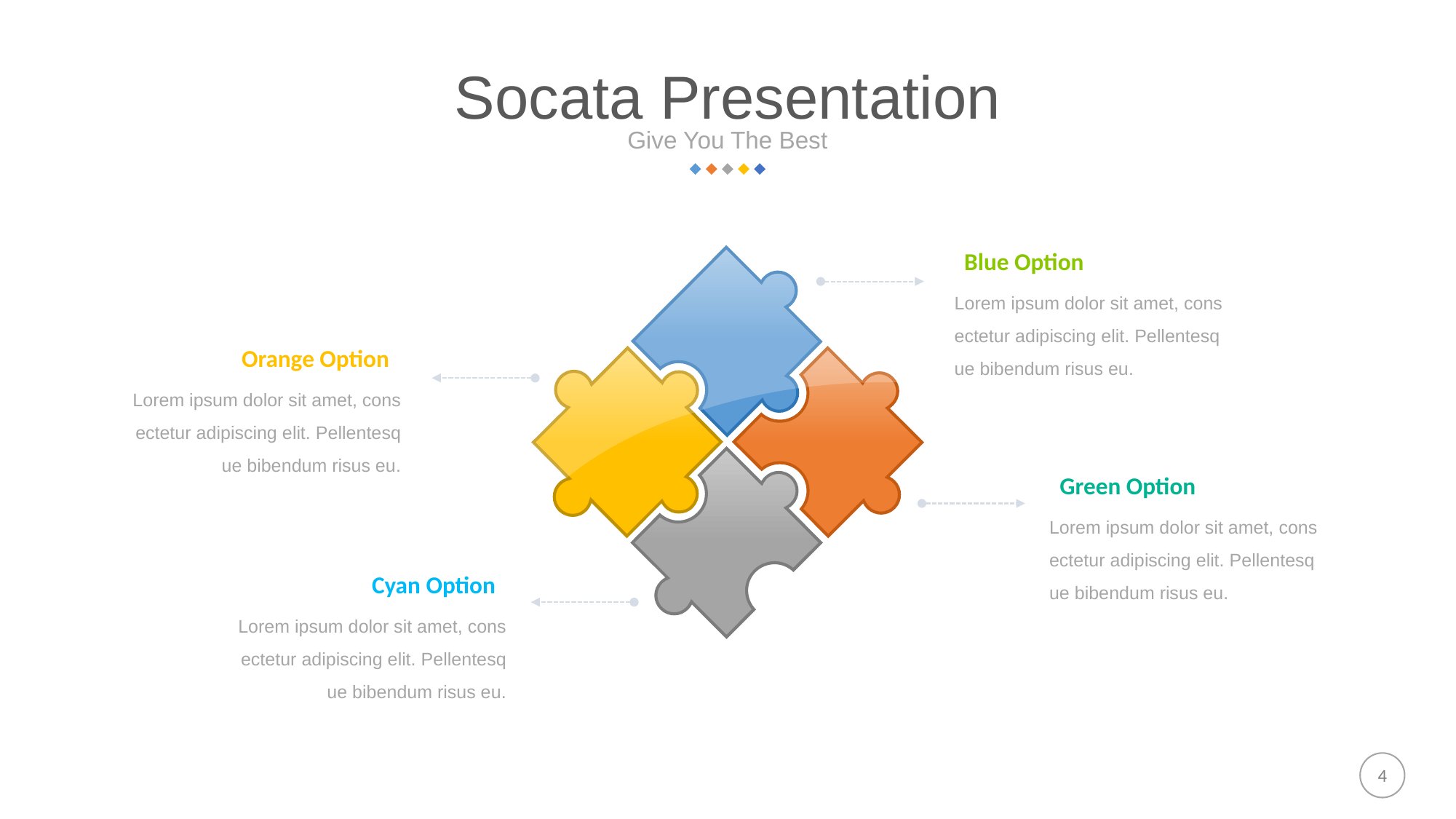

Socata Presentation
Give You The Best

Blue Option
Lorem ipsum dolor sit amet, cons ectetur adipiscing elit. Pellentesq ue bibendum risus eu.

Orange Option
Lorem ipsum dolor sit amet, cons ectetur adipiscing elit. Pellentesq ue bibendum risus eu.
Green Option
Lorem ipsum dolor sit amet, cons ectetur adipiscing elit. Pellentesq ue bibendum risus eu.
Cyan Option
Lorem ipsum dolor sit amet, cons ectetur adipiscing elit. Pellentesq ue bibendum risus eu.